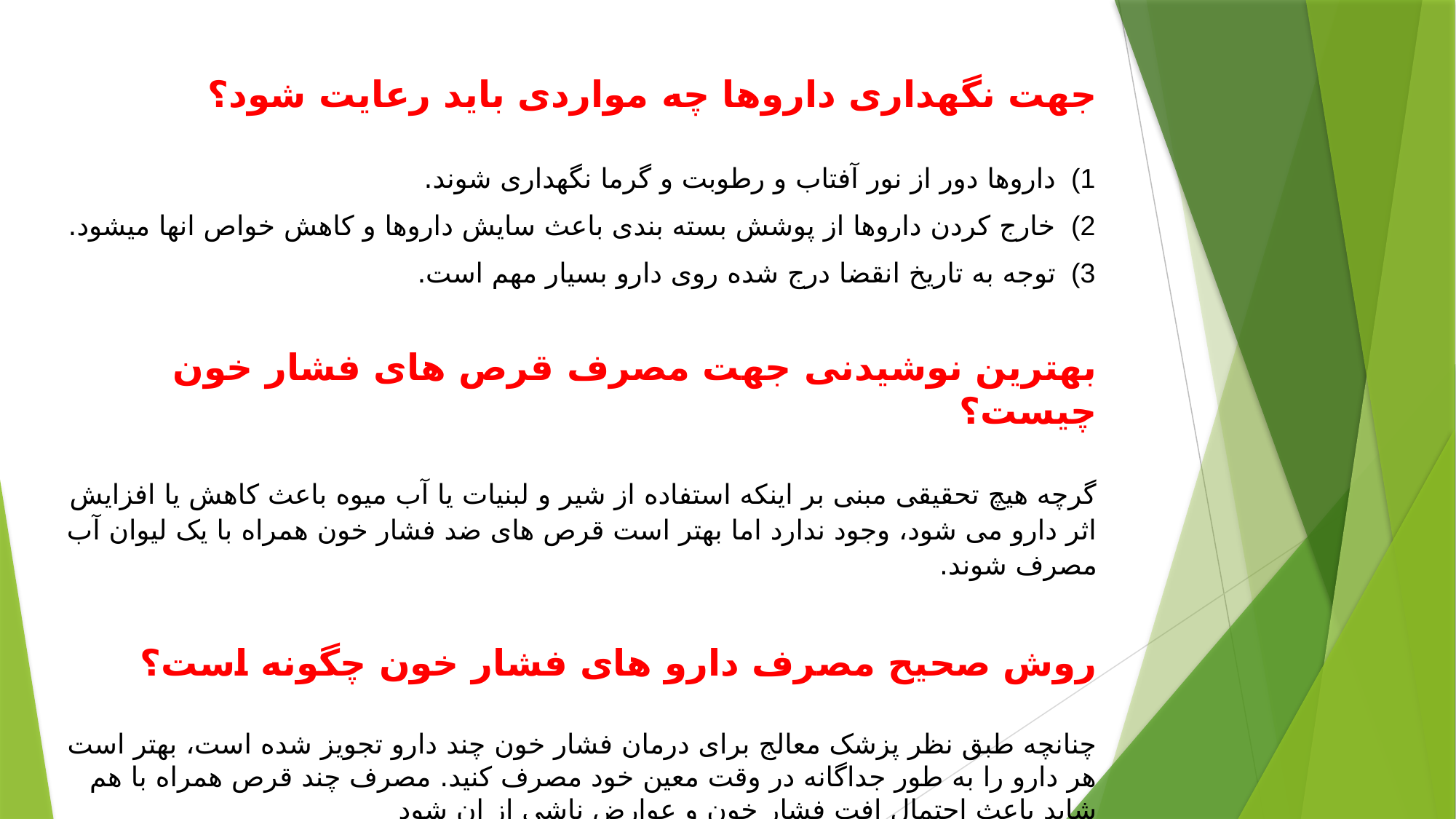

جهت نگهداری داروها چه مواردی باید رعایت شود؟

داروها دور از نور آفتاب و رطوبت و گرما نگهداری شوند.
خارج کردن داروها از پوشش بسته بندی باعث سایش داروها و کاهش خواص انها میشود.
توجه به تاریخ انقضا درج شده روی دارو بسیار مهم است.

بهترین نوشیدنی جهت مصرف قرص های فشار خون چیست؟

گرچه هیچ تحقیقی مبنی بر اینکه استفاده از شیر و لبنیات یا آب میوه باعث کاهش یا افزایش اثر دارو می شود، وجود ندارد اما بهتر است قرص های ضد فشار خون همراه با یک لیوان آب مصرف شوند.

روش صحیح مصرف دارو های فشار خون چگونه است؟

چنانچه طبق نظر پزشک معالج برای درمان فشار خون چند دارو تجویز شده است، بهتر است هر دارو را به طور جداگانه در وقت معین خود مصرف کنید. مصرف چند قرص همراه با هم شاید باعث احتمال افت فشار خون و عوارض ناشی از ان شود